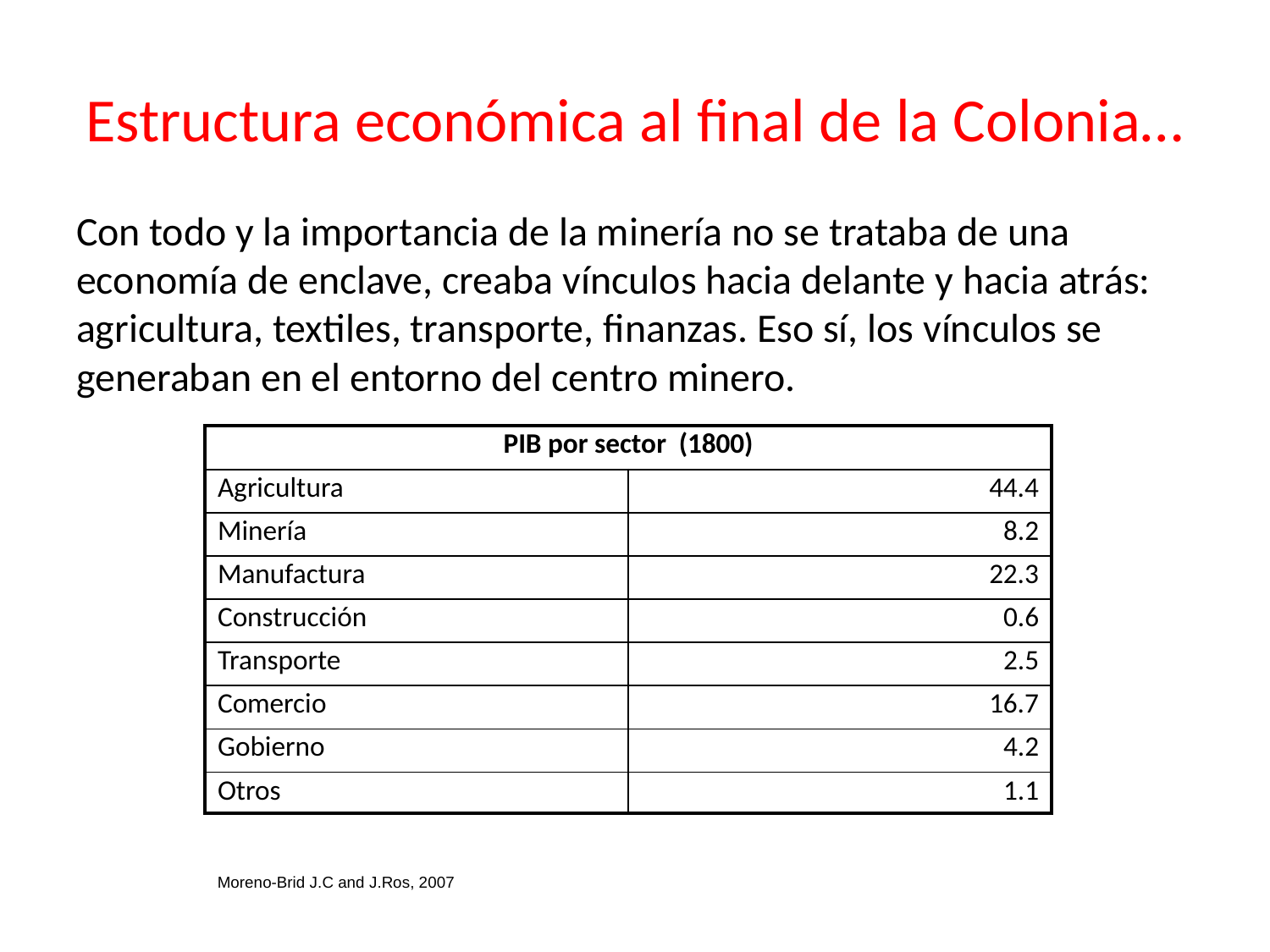

Estructura económica al final de la Colonia…
Con todo y la importancia de la minería no se trataba de una economía de enclave, creaba vínculos hacia delante y hacia atrás: agricultura, textiles, transporte, finanzas. Eso sí, los vínculos se generaban en el entorno del centro minero.

| PIB por sector (1800) |  |
| --- | --- |
| Agricultura | 44.4 |
| Minería | 8.2 |
| Manufactura | 22.3 |
| Construcción | 0.6 |
| Transporte | 2.5 |
| Comercio | 16.7 |
| Gobierno | 4.2 |
| Otros | 1.1 |
Moreno-Brid J.C and J.Ros, 2007